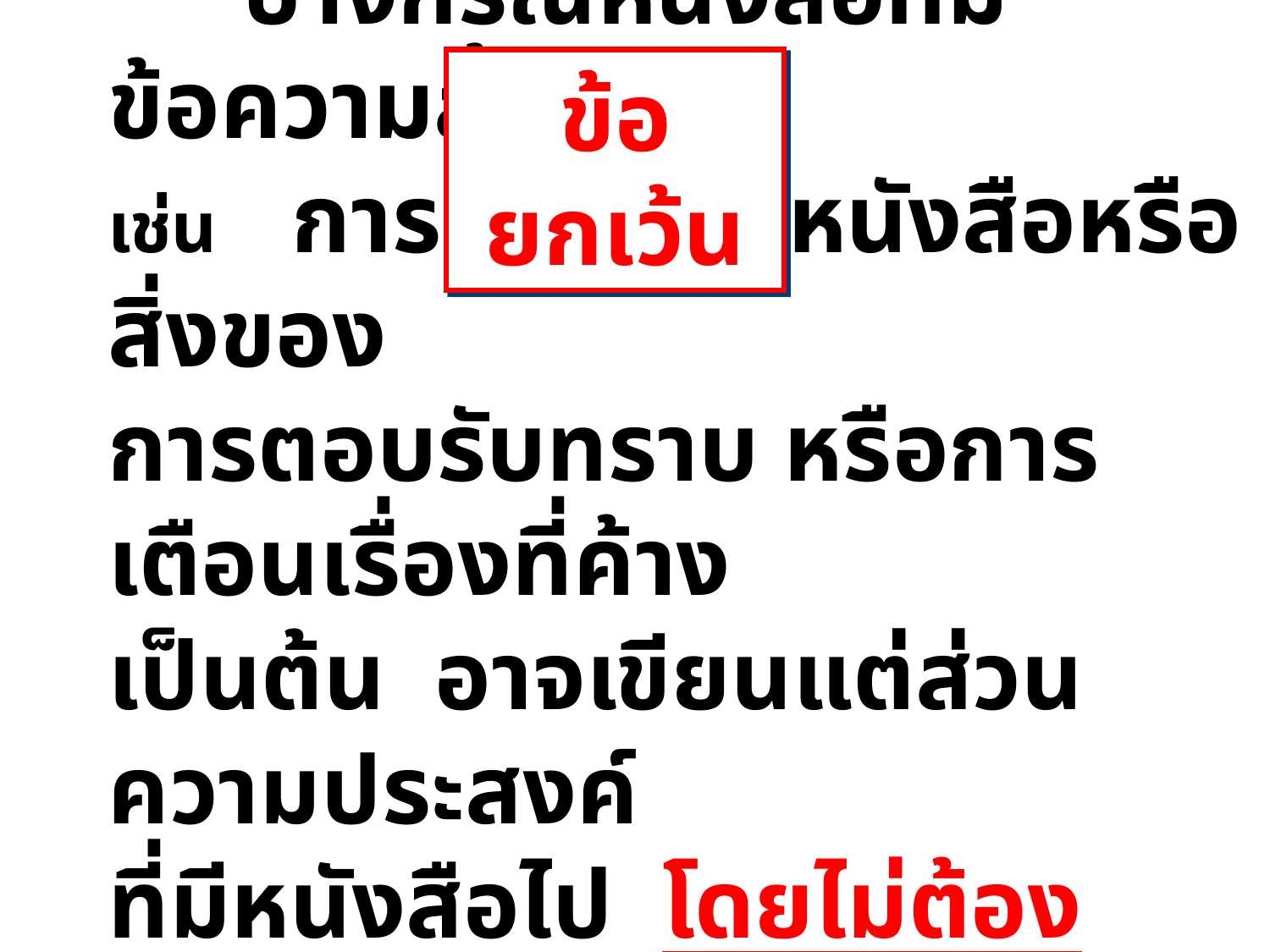

ข้อยกเว้น
# บางกรณีหนังสือที่มีข้อความสั้น  ๆ เช่น   การส่งสำเนาหนังสือหรือสิ่งของ การตอบรับทราบ หรือการเตือนเรื่องที่ค้าง เป็นต้น  อาจเขียนแต่ส่วนความประสงค์ ที่มีหนังสือไป  โดยไม่ต้องเขียนส่วนเหตุ ก็ได้